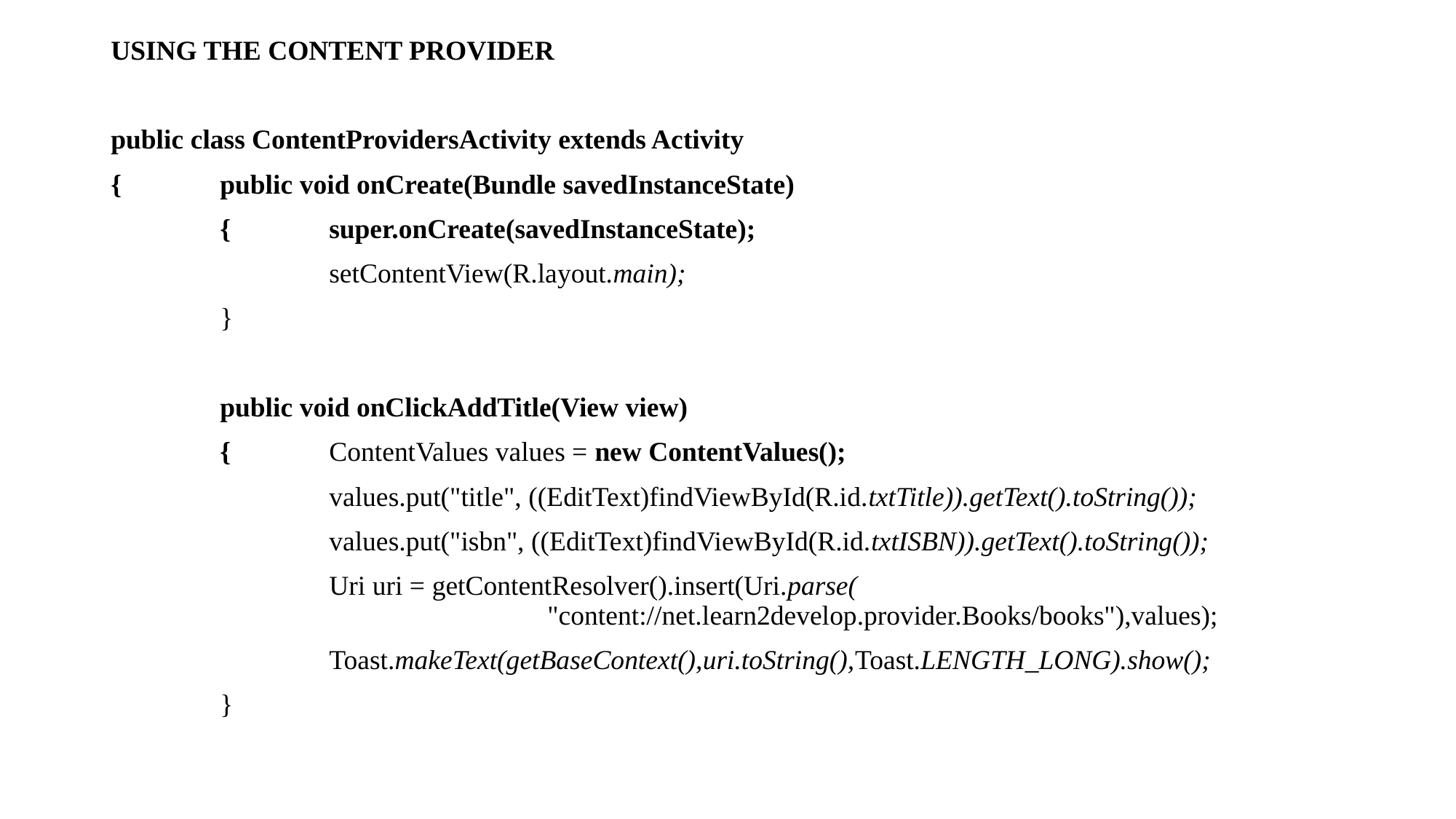

USING THE CONTENT PROVIDER

public class ContentProvidersActivity extends Activity
{	public void onCreate(Bundle savedInstanceState)
	{	super.onCreate(savedInstanceState);
		setContentView(R.layout.main);
	}

	public void onClickAddTitle(View view)
	{	ContentValues values = new ContentValues();
		values.put("title", ((EditText)findViewById(R.id.txtTitle)).getText().toString());
		values.put("isbn", ((EditText)findViewById(R.id.txtISBN)).getText().toString());
		Uri uri = getContentResolver().insert(Uri.parse( 									"content://net.learn2develop.provider.Books/books"),values);
		Toast.makeText(getBaseContext(),uri.toString(),Toast.LENGTH_LONG).show();
	}